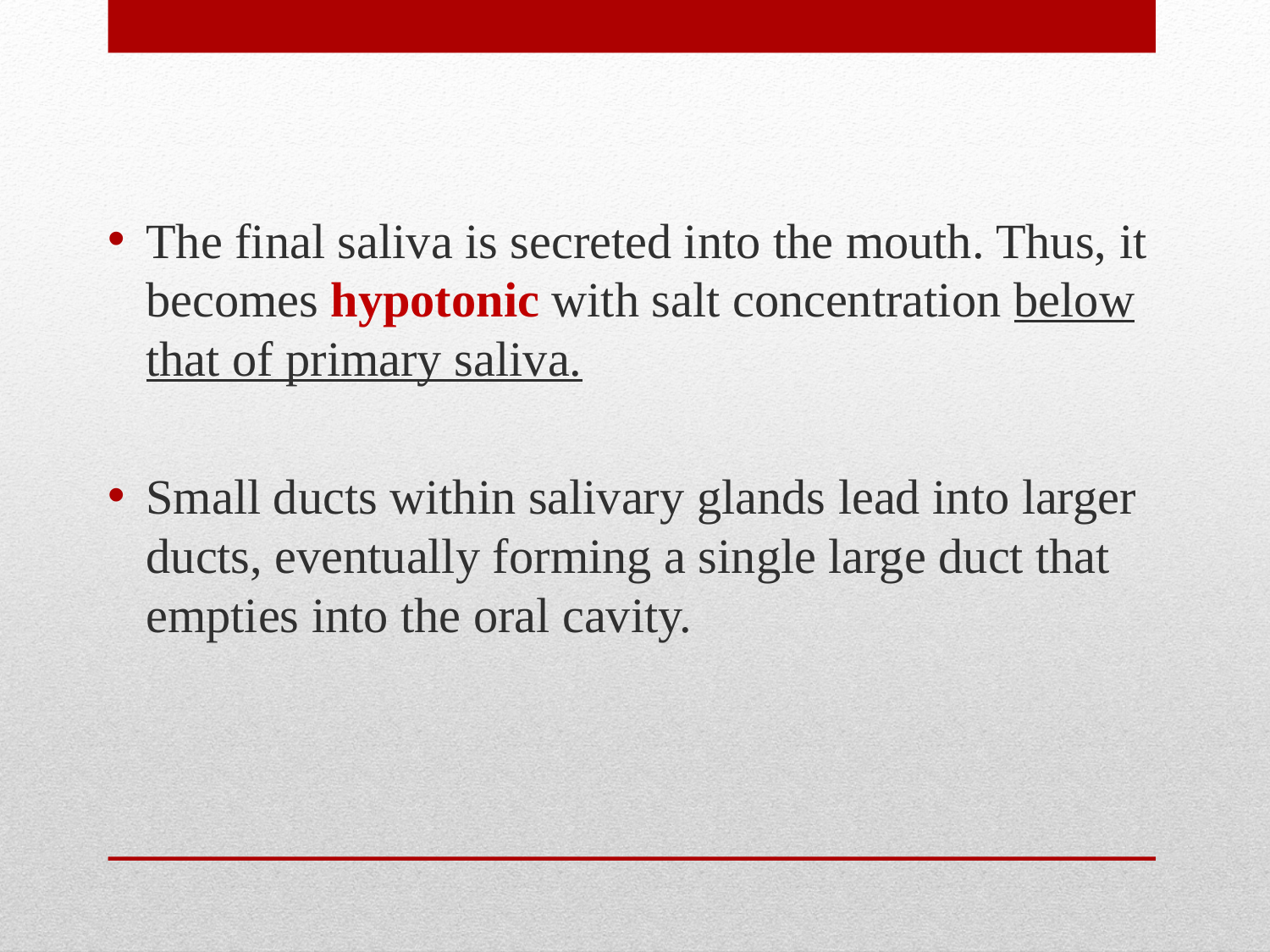

The final saliva is secreted into the mouth. Thus, it becomes hypotonic with salt concentration below that of primary saliva.

Small ducts within salivary glands lead into larger ducts, eventually forming a single large duct that empties into the oral cavity.